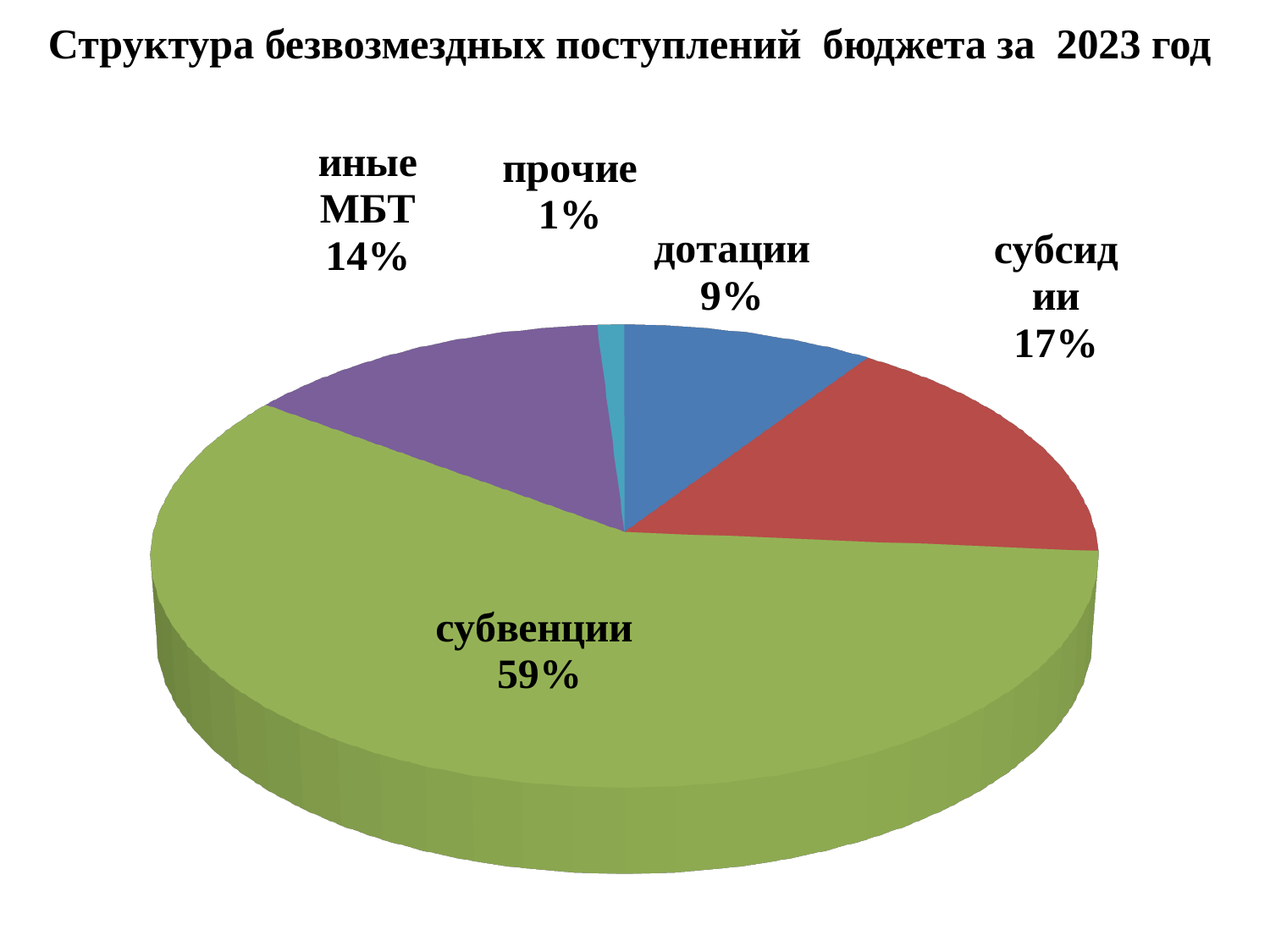

# Структура безвозмездных поступлений  бюджета за  2023 год

[unsupported chart]